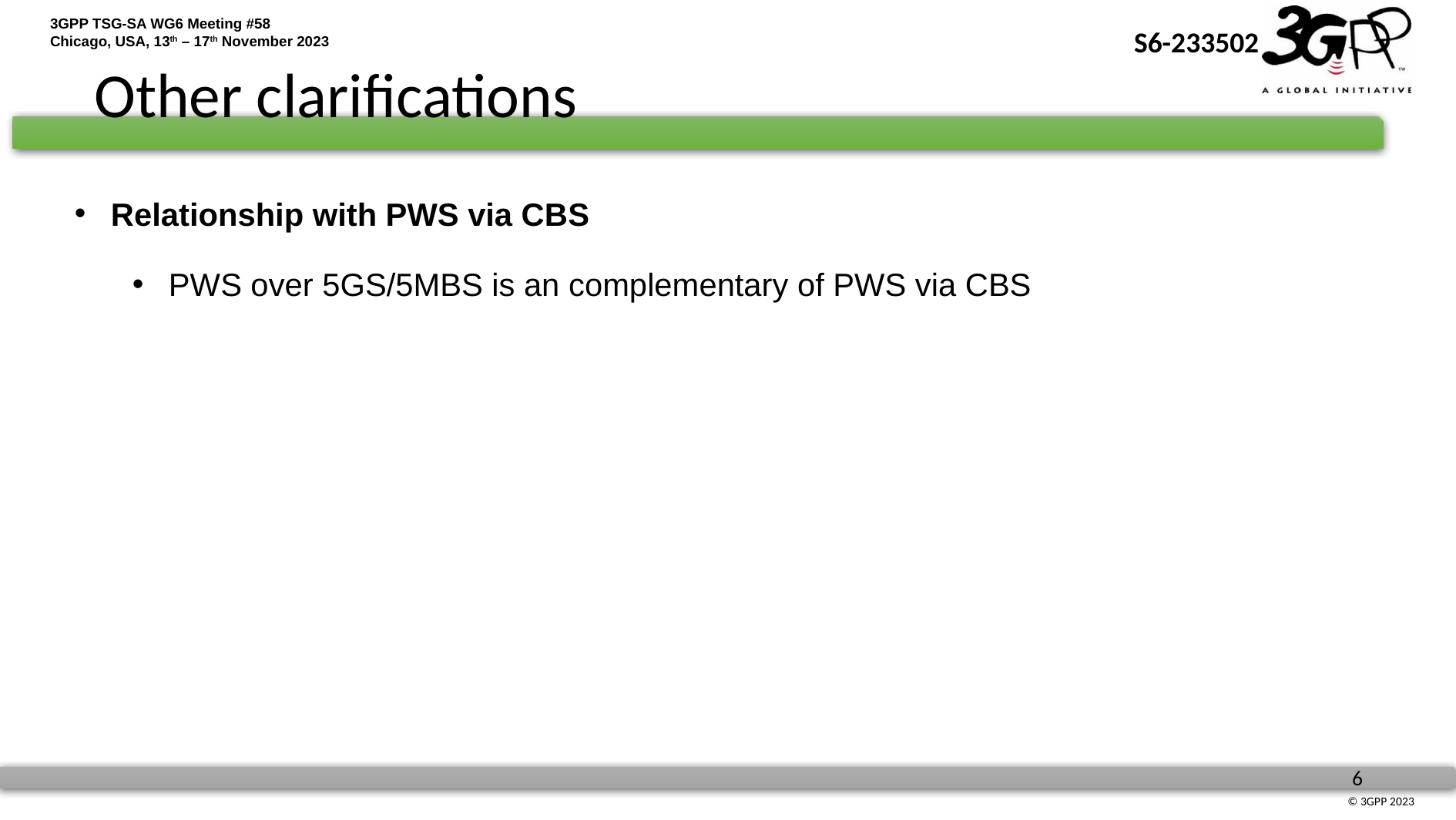

Other clarifications
Relationship with PWS via CBS
PWS over 5GS/5MBS is an complementary of PWS via CBS